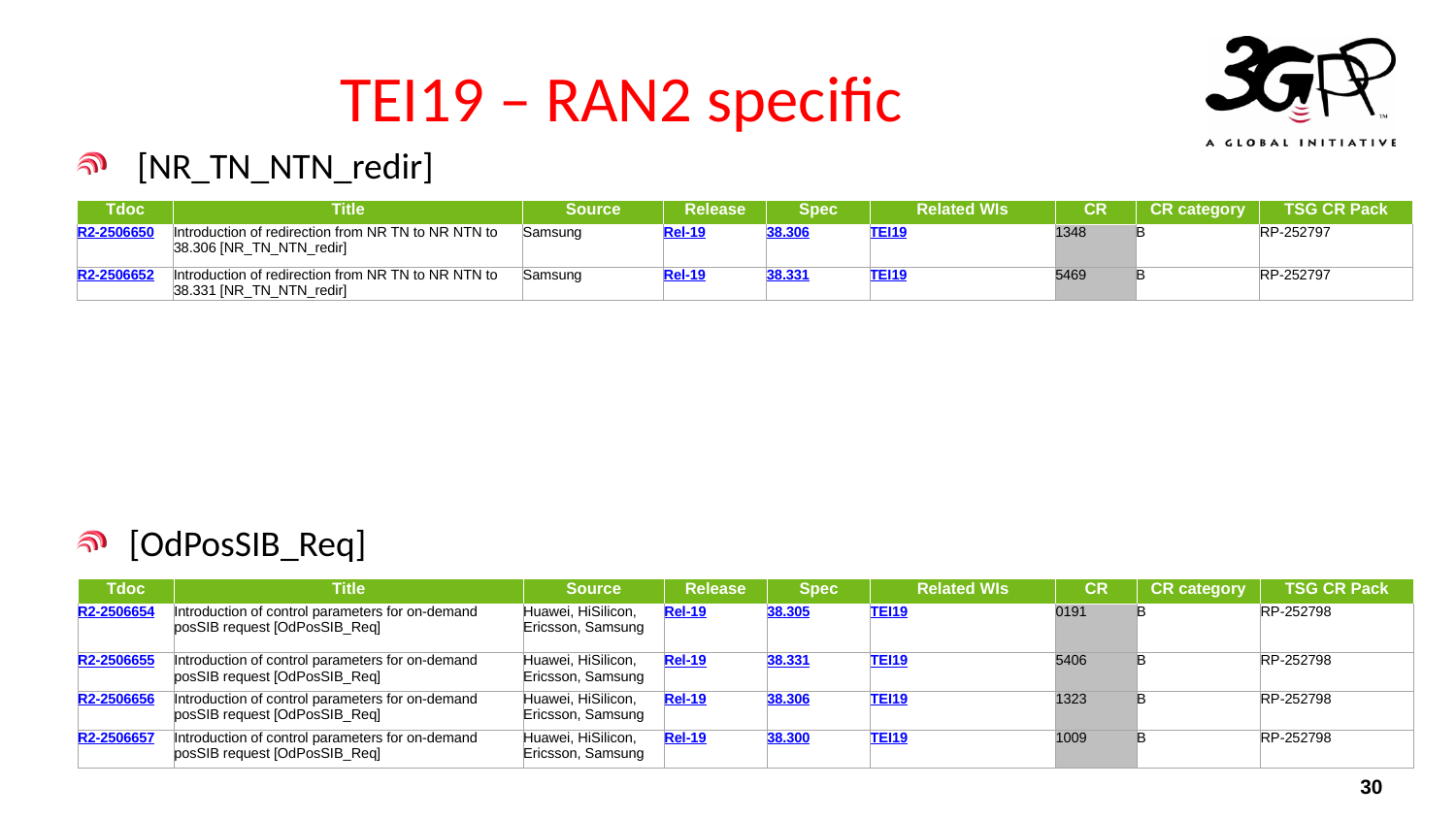

# TEI19 – RAN2 specific
 [NR_TN_NTN_redir]
| Tdoc | Title | Source | Release | Spec | Related WIs | CR | CR category | TSG CR Pack |
| --- | --- | --- | --- | --- | --- | --- | --- | --- |
| R2-2506650 | Introduction of redirection from NR TN to NR NTN to 38.306 [NR\_TN\_NTN\_redir] | Samsung | Rel-19 | 38.306 | TEI19 | 1348 | B | RP-252797 |
| R2-2506652 | Introduction of redirection from NR TN to NR NTN to 38.331 [NR\_TN\_NTN\_redir] | Samsung | Rel-19 | 38.331 | TEI19 | 5469 | B | RP-252797 |
[OdPosSIB_Req]
| Tdoc | Title | Source | Release | Spec | Related WIs | CR | CR category | TSG CR Pack |
| --- | --- | --- | --- | --- | --- | --- | --- | --- |
| R2-2506654 | Introduction of control parameters for on-demand posSIB request [OdPosSIB\_Req] | Huawei, HiSilicon, Ericsson, Samsung | Rel-19 | 38.305 | TEI19 | 0191 | B | RP-252798 |
| R2-2506655 | Introduction of control parameters for on-demand posSIB request [OdPosSIB\_Req] | Huawei, HiSilicon, Ericsson, Samsung | Rel-19 | 38.331 | TEI19 | 5406 | B | RP-252798 |
| R2-2506656 | Introduction of control parameters for on-demand posSIB request [OdPosSIB\_Req] | Huawei, HiSilicon, Ericsson, Samsung | Rel-19 | 38.306 | TEI19 | 1323 | B | RP-252798 |
| R2-2506657 | Introduction of control parameters for on-demand posSIB request [OdPosSIB\_Req] | Huawei, HiSilicon, Ericsson, Samsung | Rel-19 | 38.300 | TEI19 | 1009 | B | RP-252798 |